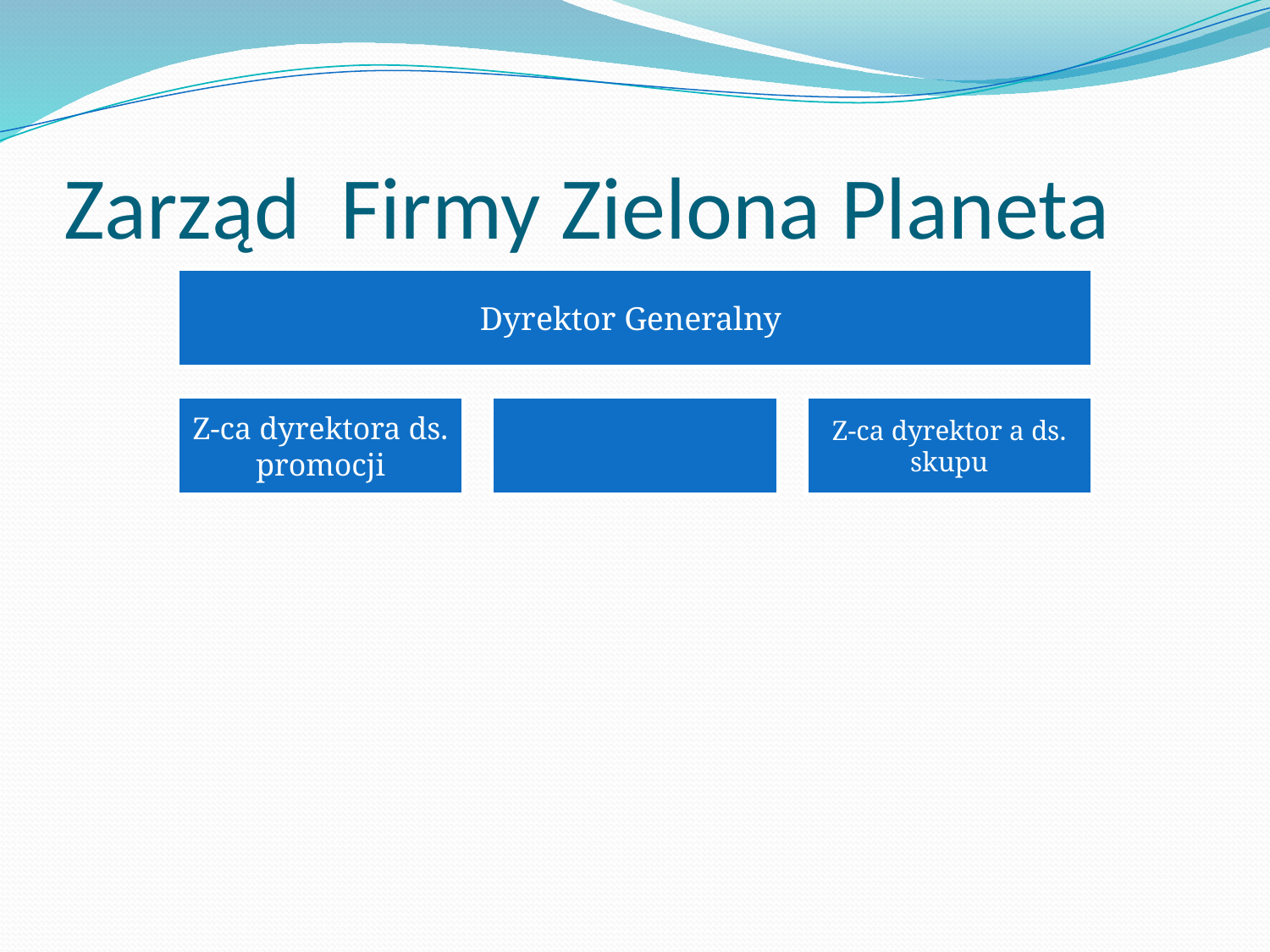

# Zarząd  Firmy Zielona Planeta
Dyrektor Generalny
Z-ca dyrektora ds.
promocji
Z-ca dyrektora ds.
Z-ca dyrektor a ds.
skupu